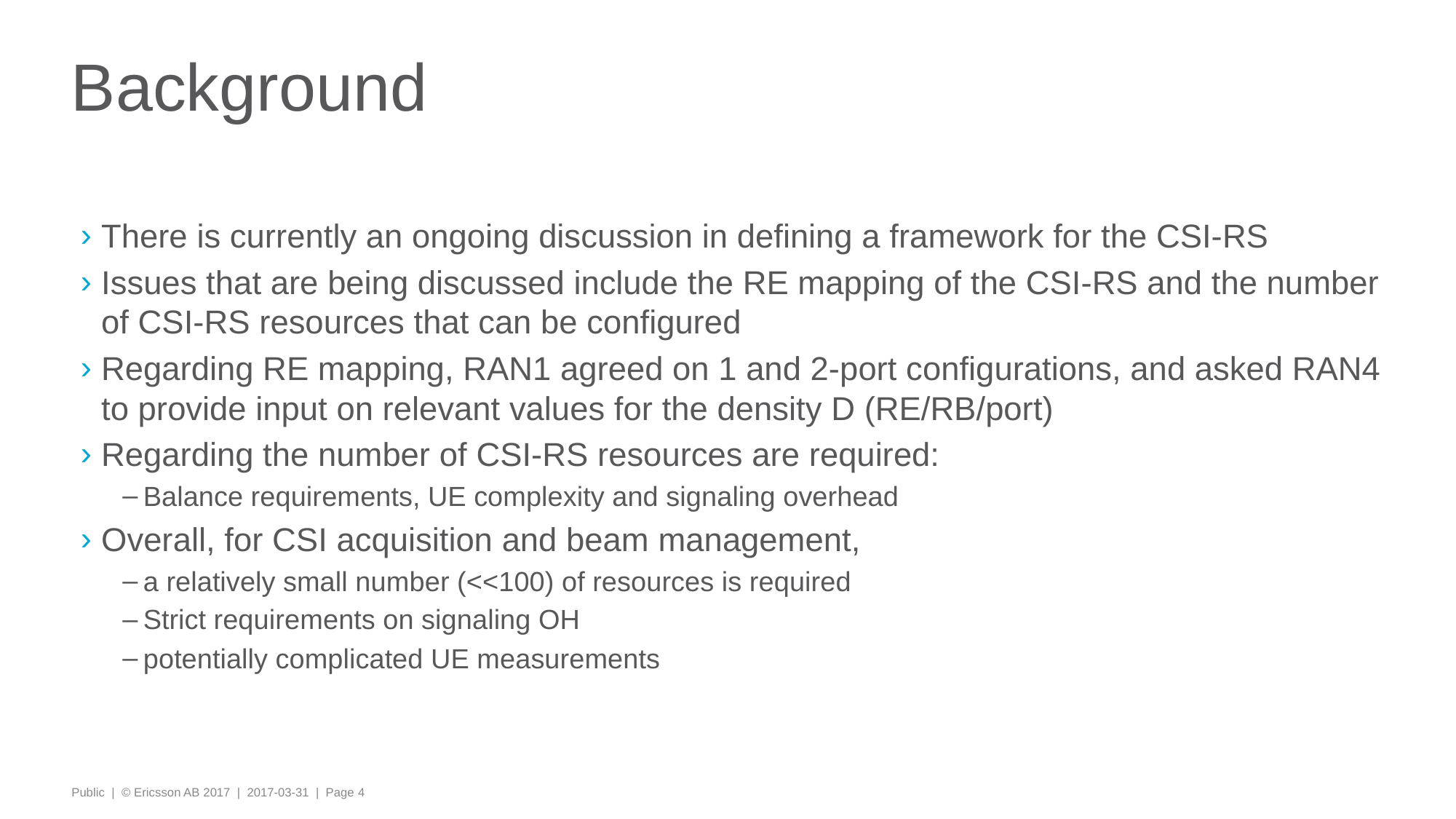

# Background
There is currently an ongoing discussion in defining a framework for the CSI-RS
Issues that are being discussed include the RE mapping of the CSI-RS and the number of CSI-RS resources that can be configured
Regarding RE mapping, RAN1 agreed on 1 and 2-port configurations, and asked RAN4 to provide input on relevant values for the density D (RE/RB/port)
Regarding the number of CSI-RS resources are required:
Balance requirements, UE complexity and signaling overhead
Overall, for CSI acquisition and beam management,
a relatively small number (<<100) of resources is required
Strict requirements on signaling OH
potentially complicated UE measurements